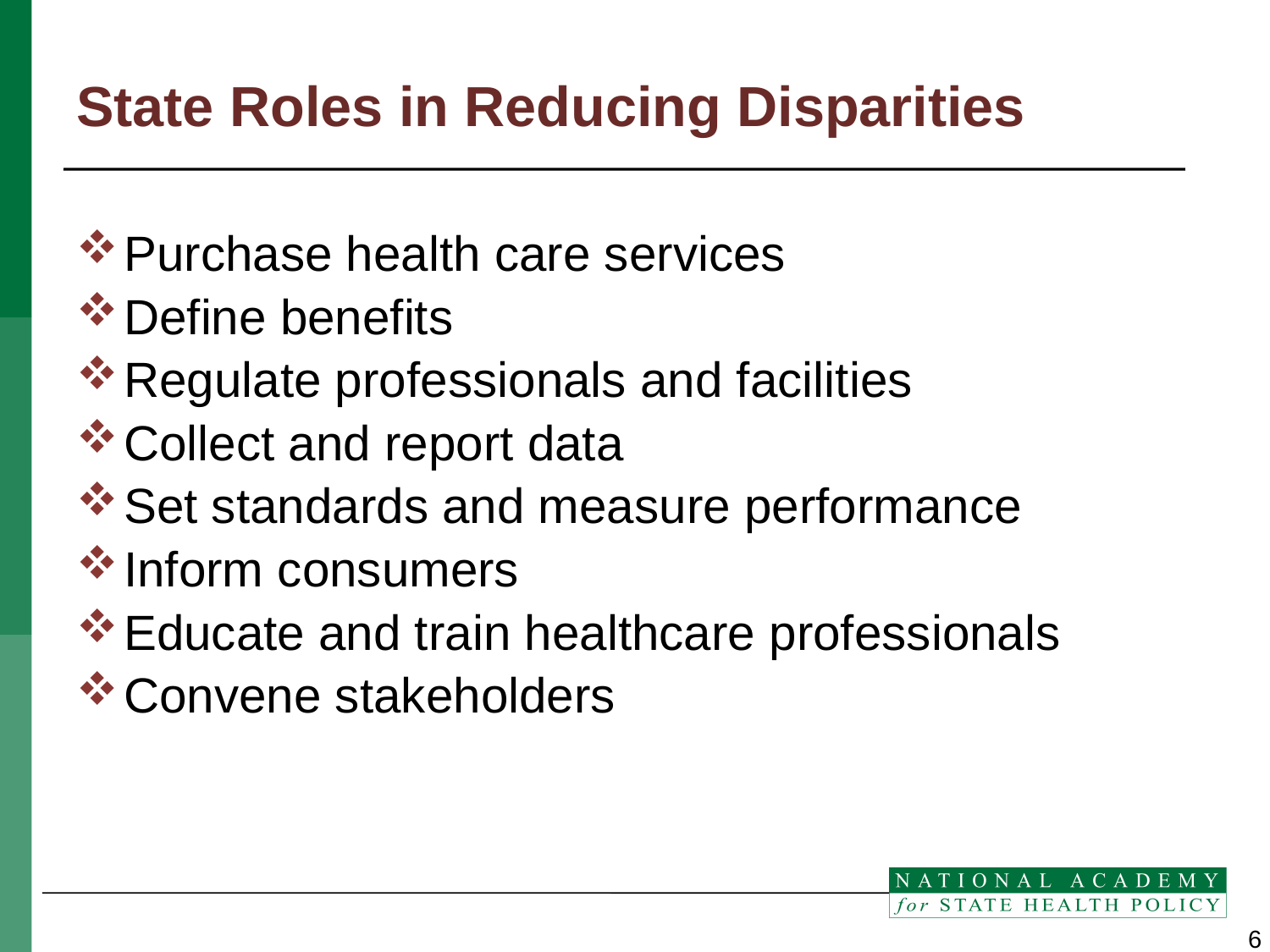

# State Roles in Reducing Disparities
Purchase health care services
Define benefits
Regulate professionals and facilities
Collect and report data
Set standards and measure performance
Inform consumers
Educate and train healthcare professionals
Convene stakeholders
6